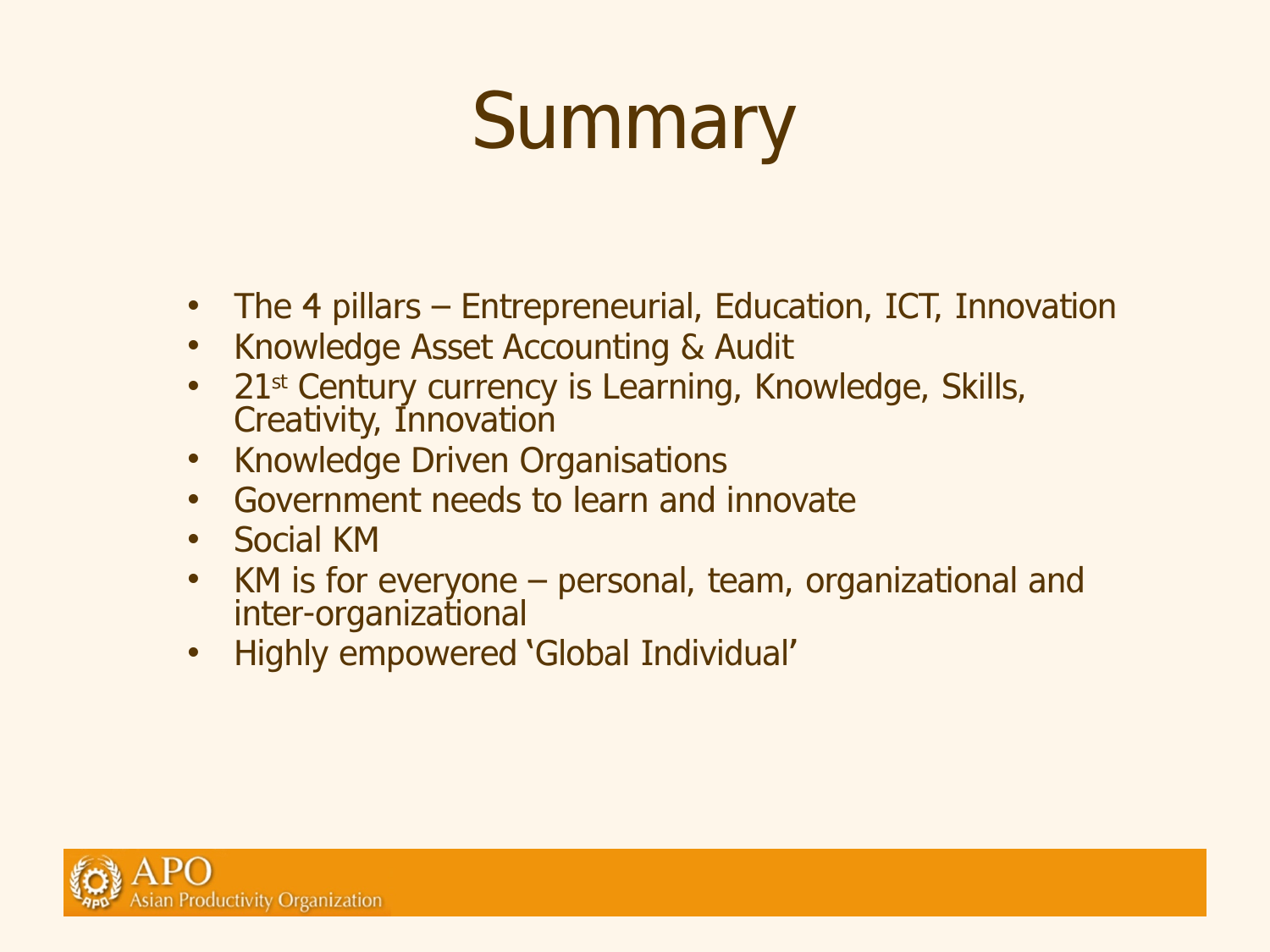

# Summary

The 4 pillars – Entrepreneurial, Education, ICT, Innovation
Knowledge Asset Accounting & Audit
21st Century currency is Learning, Knowledge, Skills, Creativity, Innovation
Knowledge Driven Organisations
Government needs to learn and innovate
Social KM
KM is for everyone – personal, team, organizational and inter-organizational
Highly empowered ‘Global Individual’